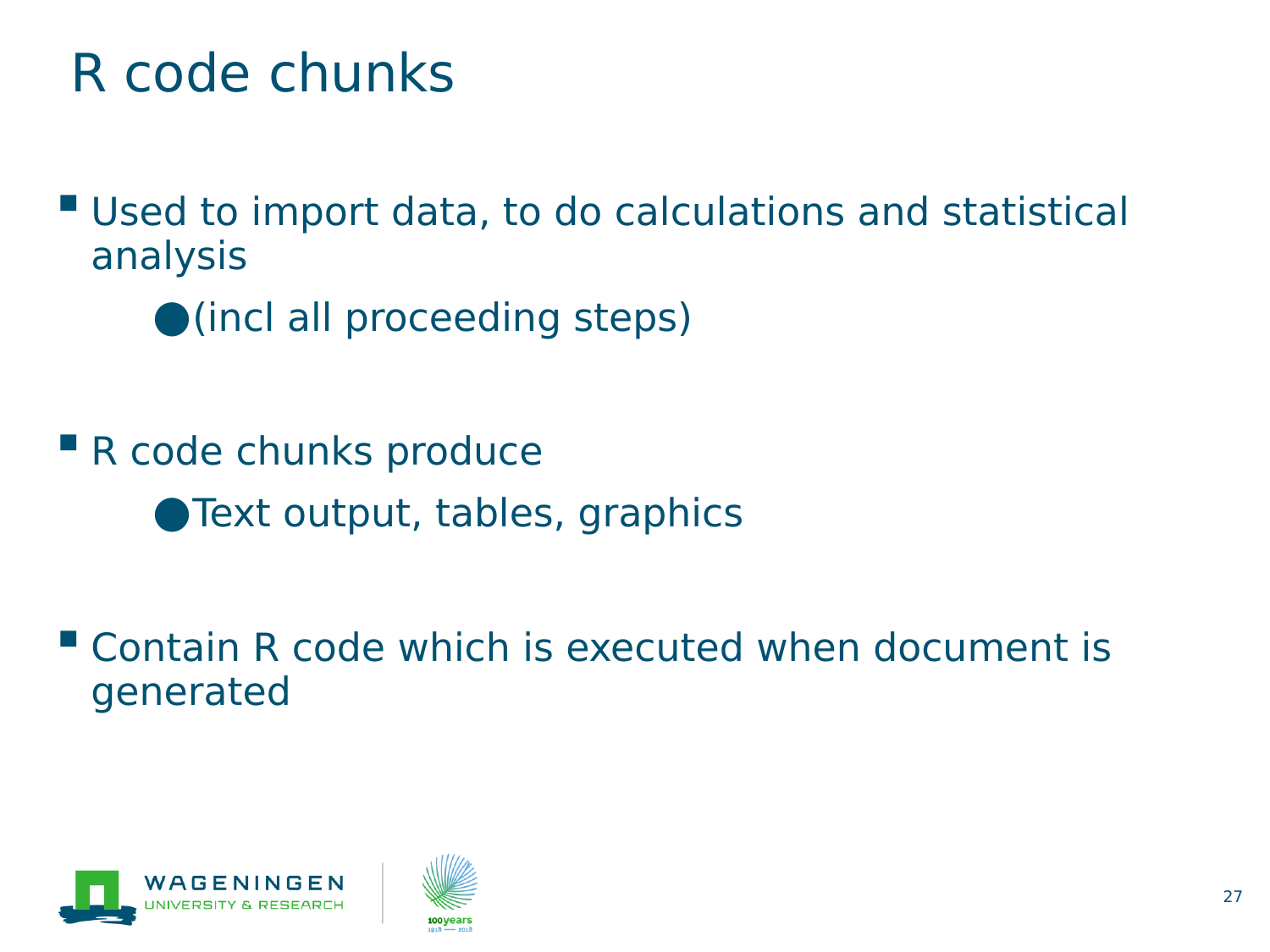

# R code chunks
Used to import data, to do calculations and statistical analysis
(incl all proceeding steps)

R code chunks produce
Text output, tables, graphics

Contain R code which is executed when document is generated

27